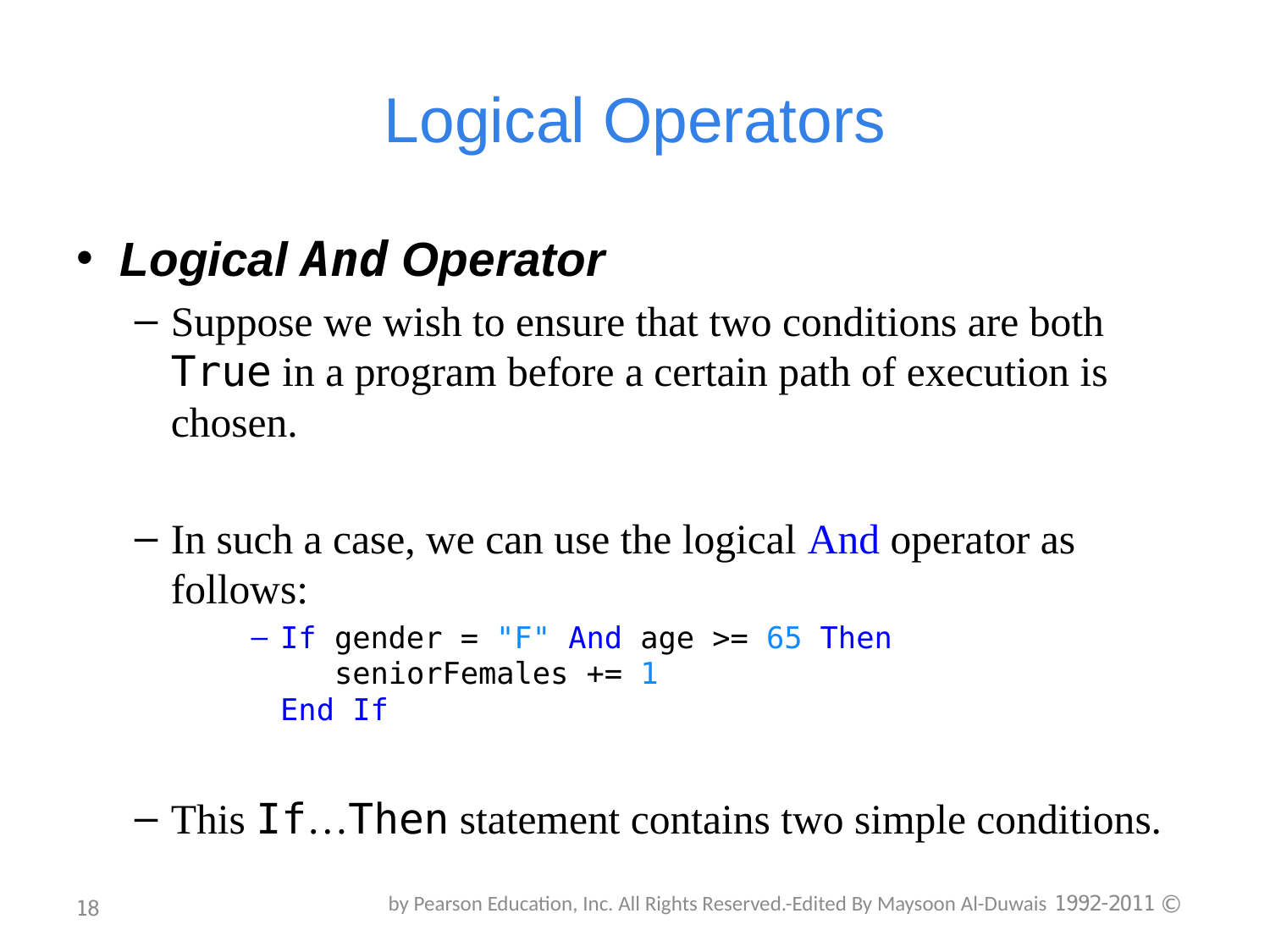

# Logical Operators
Logical And Operator
Suppose we wish to ensure that two conditions are both True in a program before a certain path of execution is chosen.

In such a case, we can use the logical And operator as follows:
	If gender = "F" And age >= 65 Then
   seniorFemales += 1
End If

This If…Then statement contains two simple conditions.
18
© 1992-2011 by Pearson Education, Inc. All Rights Reserved.-Edited By Maysoon Al-Duwais